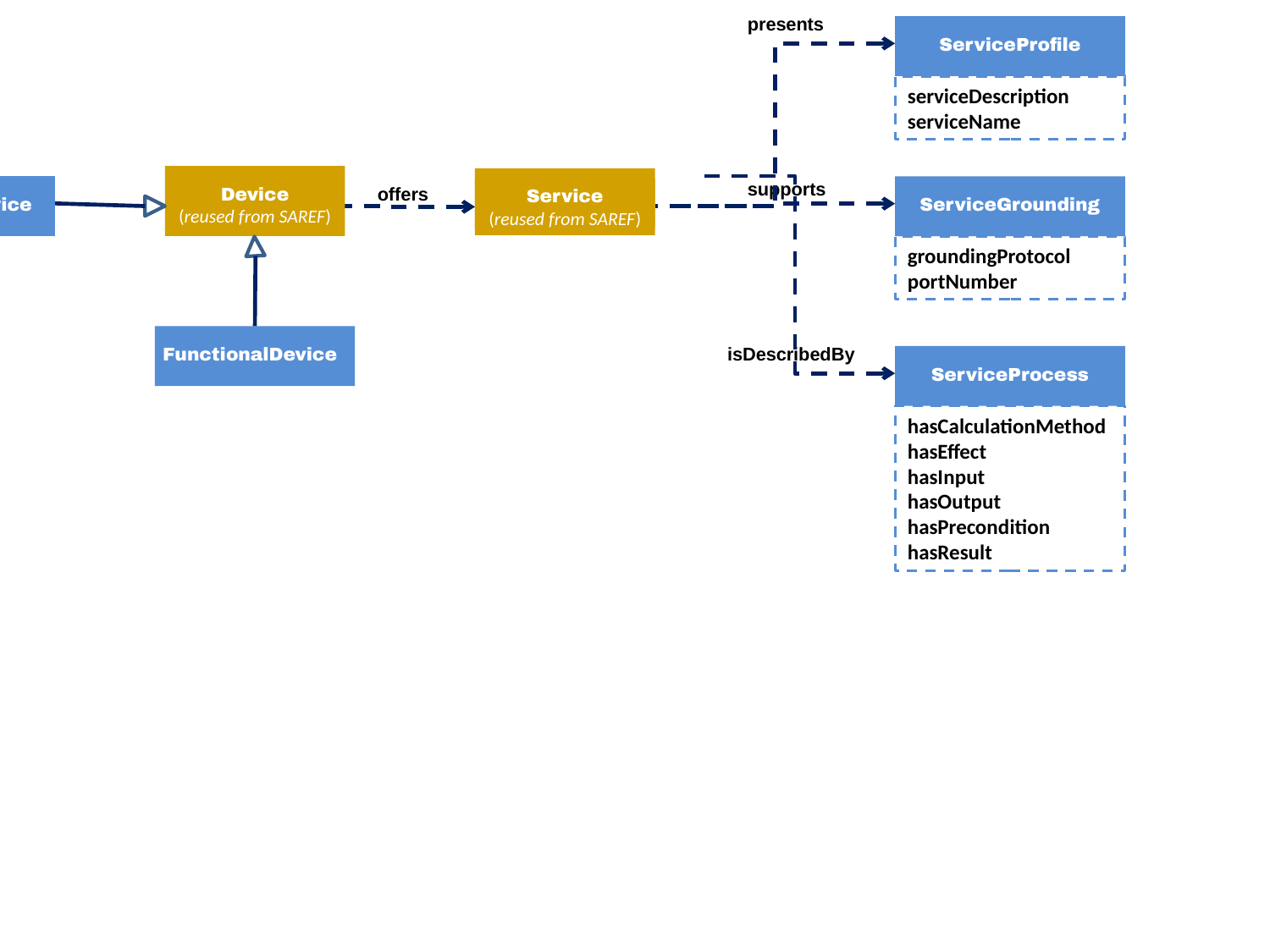

presents

ServiceProfile
serviceDescription
serviceName

Service
(reused from SAREF)
supports

HealthDevice
Device
(reused from SAREF)
offers

ServiceGrounding
groundingProtocol
portNumber

FunctionalDevice
isDescribedBy

ServiceProcess
hasCalculationMethod
hasEffect
hasInput
hasOutput
hasPrecondition
hasResult